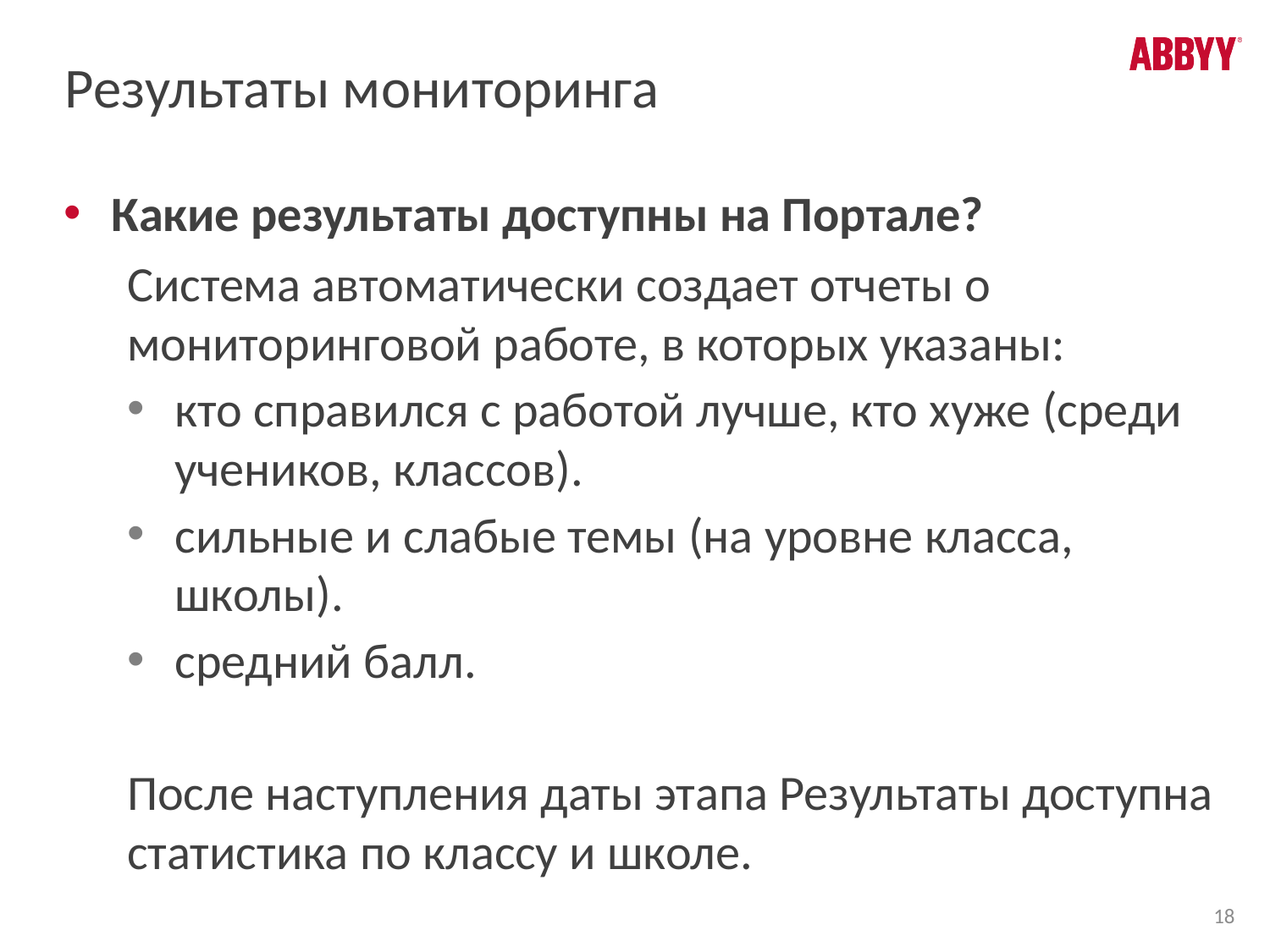

# Результаты мониторинга
Какие результаты доступны на Портале?
Система автоматически создает отчеты о мониторинговой работе, в которых указаны:
кто справился с работой лучше, кто хуже (среди учеников, классов).
сильные и слабые темы (на уровне класса, школы).
средний балл.

После наступления даты этапа Результаты доступна статистика по классу и школе.

18